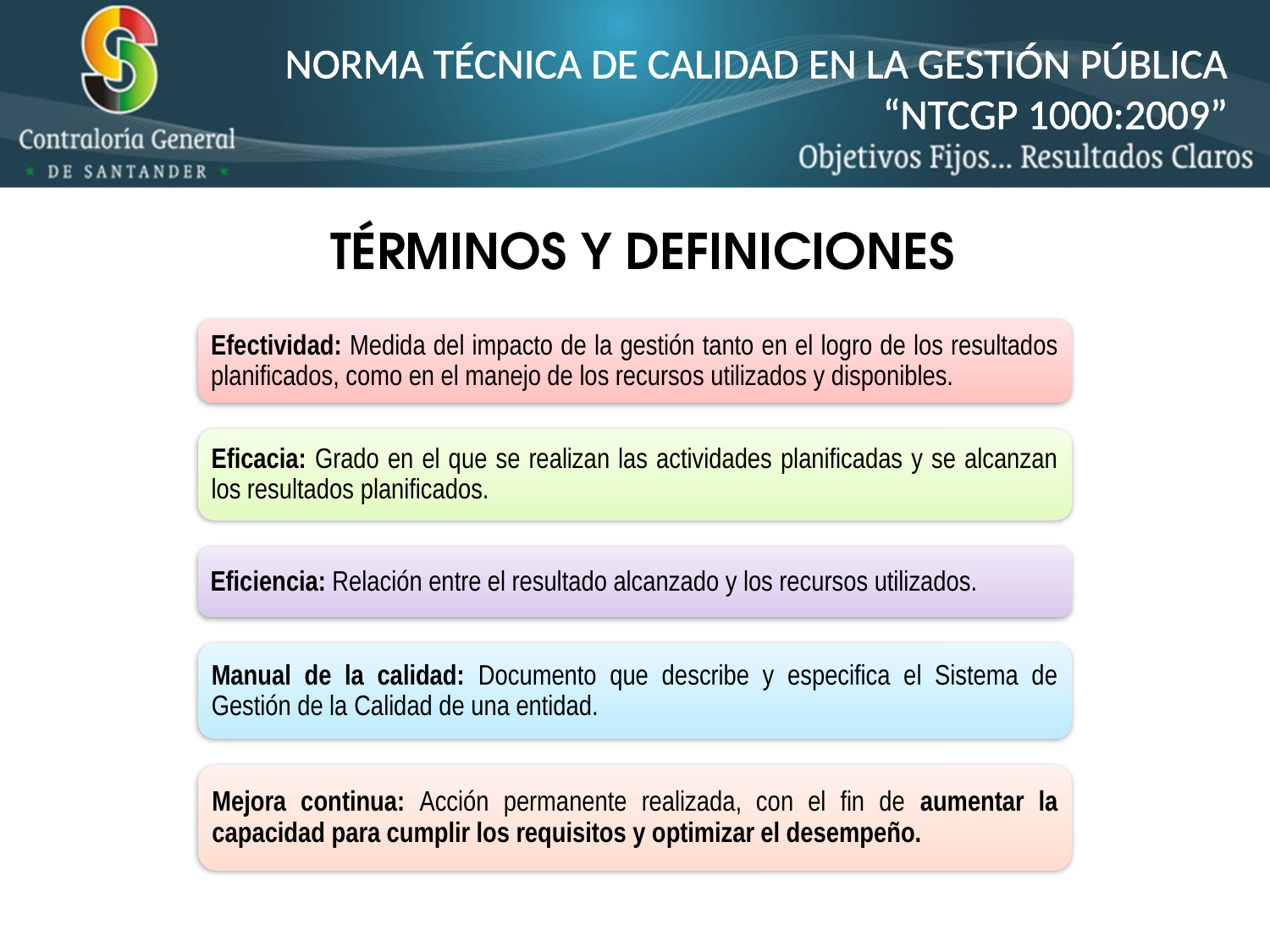

NORMA TÉCNICA DE CALIDAD EN LA GESTIÓN PÚBLICA
“NTCGP 1000:2009”
Términos y definiciones
Efectividad: Medida del impacto de la gestión tanto en el logro de los resultados planificados, como en el manejo de los recursos utilizados y disponibles.
Eficacia: Grado en el que se realizan las actividades planificadas y se alcanzan los resultados planificados.
Eficiencia: Relación entre el resultado alcanzado y los recursos utilizados.
Manual de la calidad: Documento que describe y especifica el Sistema de Gestión de la Calidad de una entidad.
Mejora continua: Acción permanente realizada, con el fin de aumentar la capacidad para cumplir los requisitos y optimizar el desempeño.